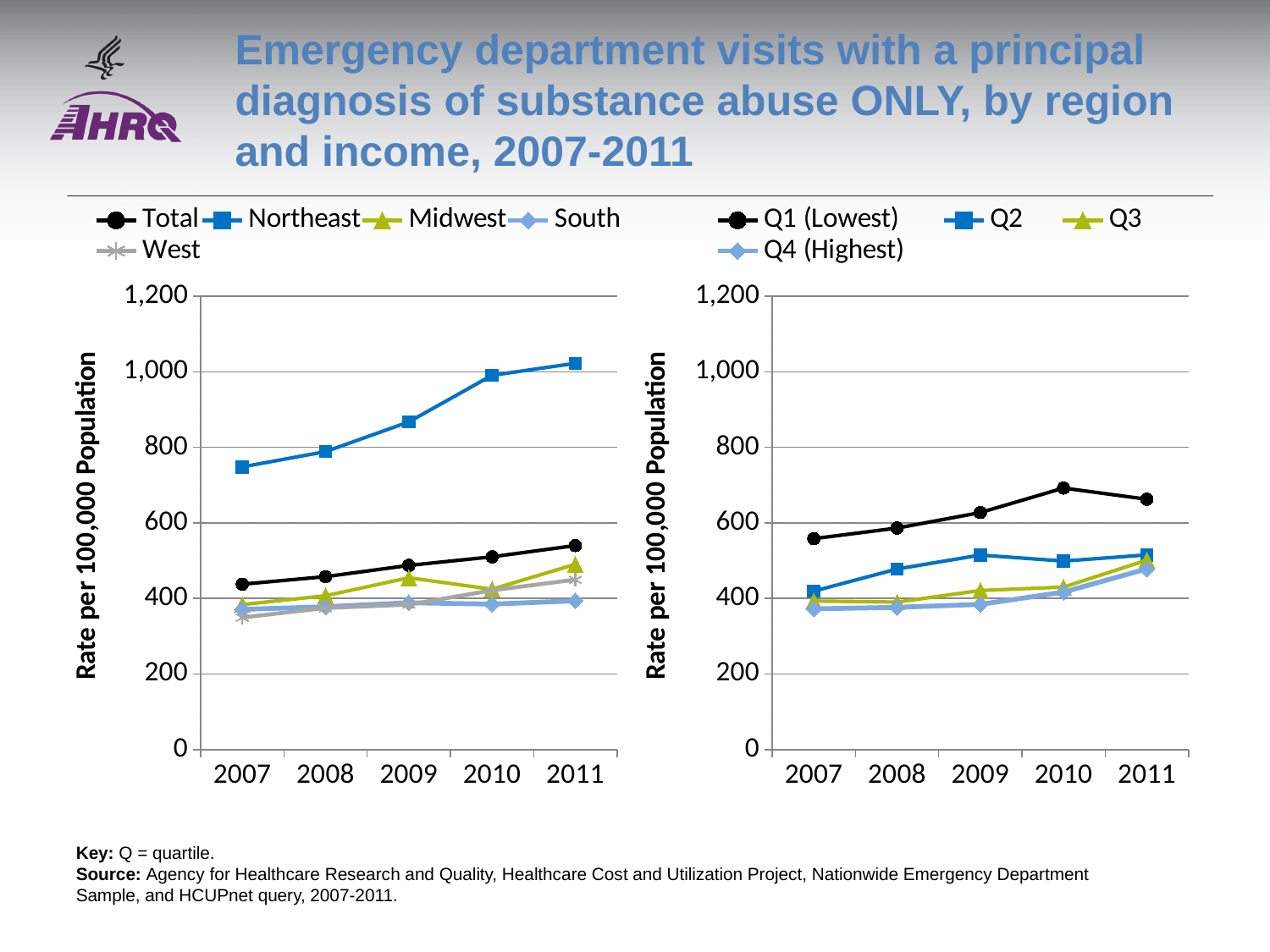

# Emergency department visits with a principal diagnosis of substance abuse ONLY, by region and income, 2007-2011

### Chart

| Category | Total | Northeast | Midwest | South | West |
|---|---|---|---|---|---|
| 2007 | 437.7 | 748.4 | 383.7 | 371.0 | 349.5 |
| 2008 | 457.7 | 788.9 | 407.2 | 377.9 | 374.7 |
| 2009 | 487.5 | 867.4 | 454.8 | 388.7 | 383.7 |
| 2010 | 510.2 | 990.9 | 424.3 | 385.0 | 421.4 |
| 2011 | 540.0 | 1022.7 | 490.4 | 393.8 | 449.8 |

### Chart

| Category | Q1 (Lowest) | Q2 | Q3 | Q4 (Highest) |
|---|---|---|---|---|
| 2007 | 558.4 | 419.3 | 393.2 | 372.4 |
| 2008 | 586.3 | 477.9 | 390.4 | 376.5 |
| 2009 | 627.4 | 514.8 | 421.0 | 384.3 |
| 2010 | 692.4 | 499.0 | 430.0 | 416.7 |
| 2011 | 662.8 | 515.2 | 501.5 | 478.3 |
Key: Q = quartile.
Source: Agency for Healthcare Research and Quality, Healthcare Cost and Utilization Project, Nationwide Emergency Department Sample, and HCUPnet query, 2007-2011.